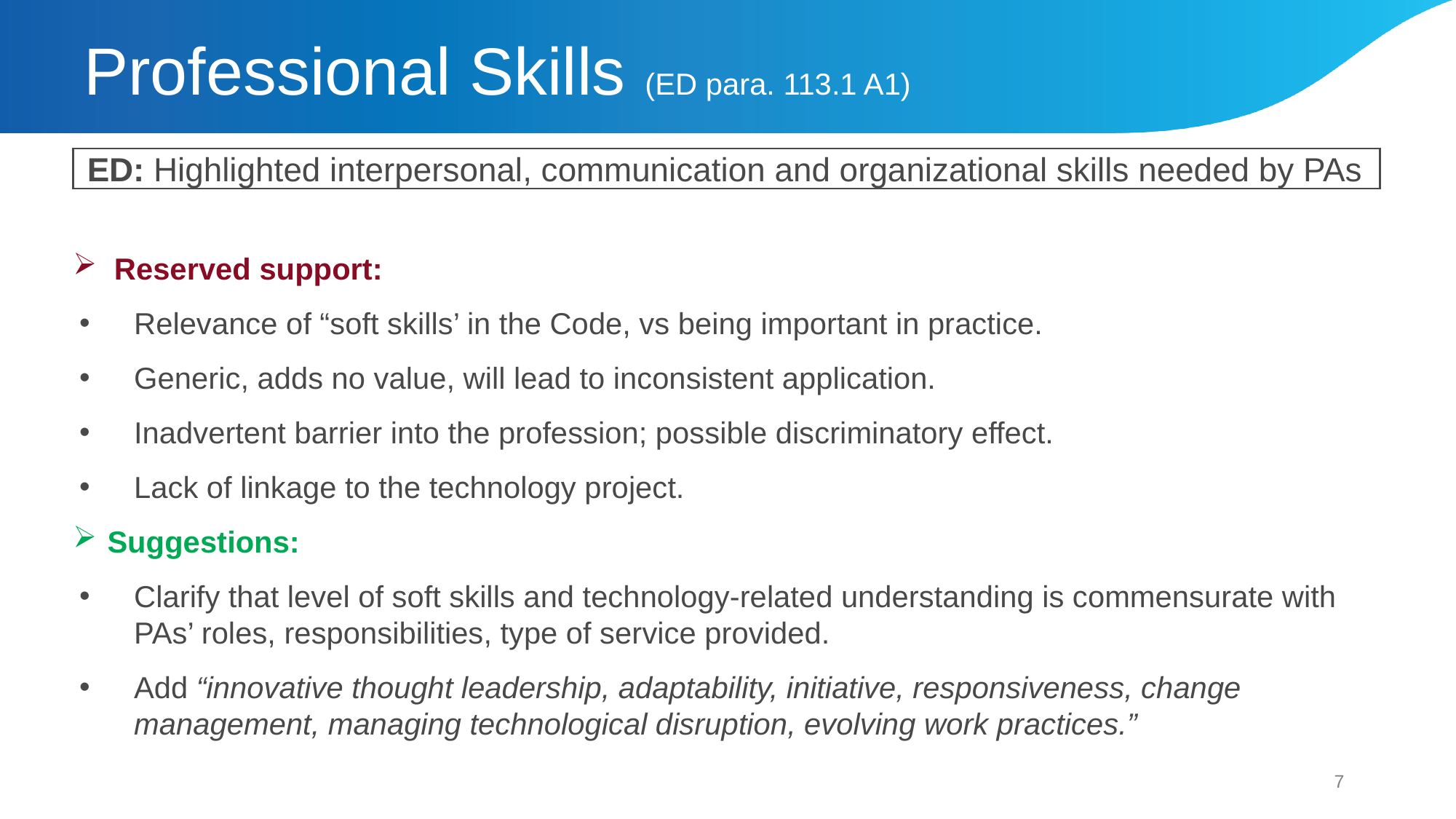

# Professional Skills (ED para. 113.1 A1)
ED: Highlighted interpersonal, communication and organizational skills needed by PAs
Reserved support:
Relevance of “soft skills’ in the Code, vs being important in practice.
Generic, adds no value, will lead to inconsistent application.
Inadvertent barrier into the profession; possible discriminatory effect.
Lack of linkage to the technology project.
Suggestions:
Clarify that level of soft skills and technology-related understanding is commensurate with PAs’ roles, responsibilities, type of service provided.
Add “innovative thought leadership, adaptability, initiative, responsiveness, change management, managing technological disruption, evolving work practices.”
7